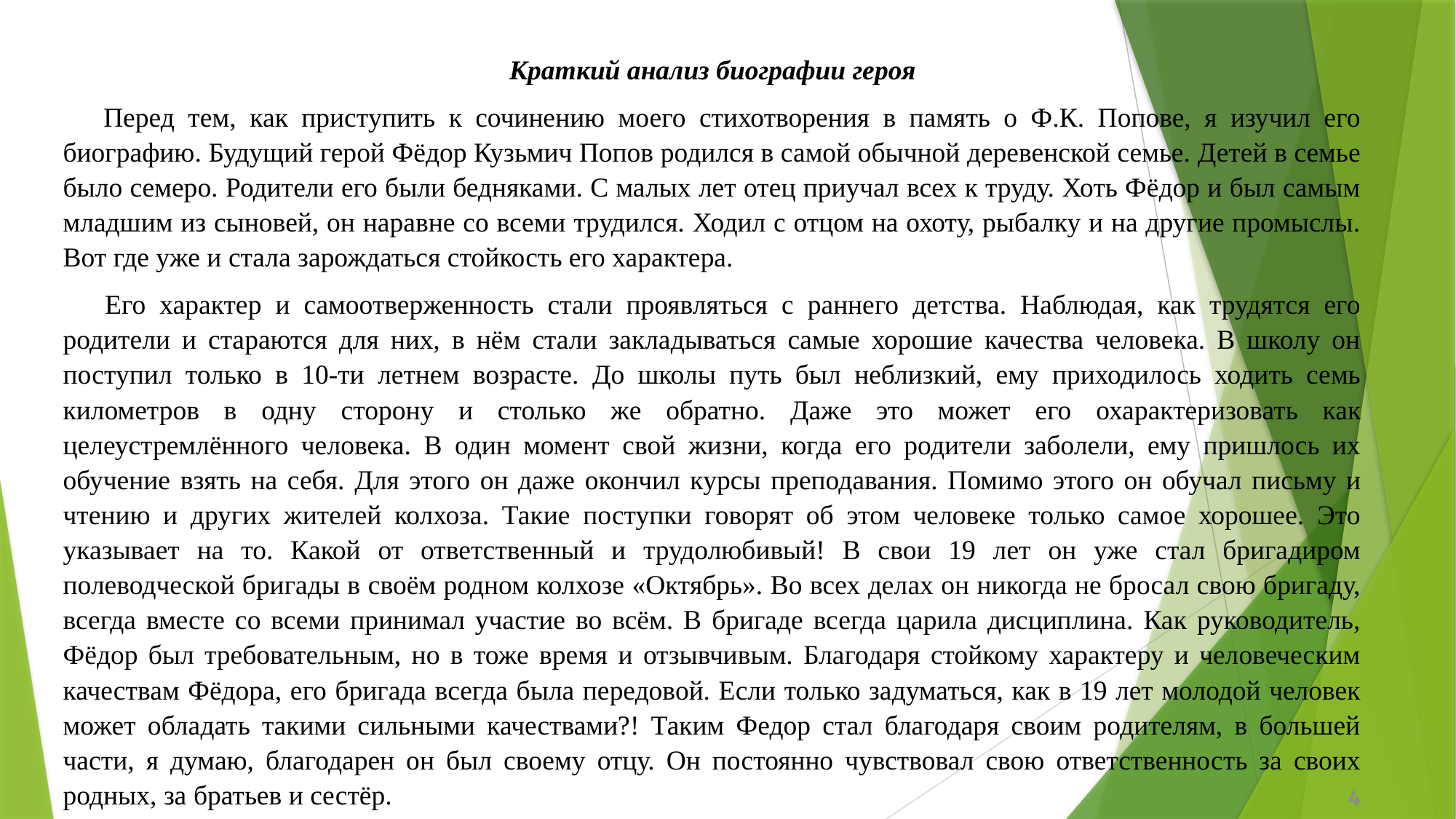

Краткий анализ биографии героя
   Перед тем, как приступить к сочинению моего стихотворения в память о Ф.К. Попове, я изучил его биографию. Будущий герой Фёдор Кузьмич Попов родился в самой обычной деревенской семье. Детей в семье было семеро. Родители его были бедняками. С малых лет отец приучал всех к труду. Хоть Фёдор и был самым младшим из сыновей, он наравне со всеми трудился. Ходил с отцом на охоту, рыбалку и на другие промыслы. Вот где уже и стала зарождаться стойкость его характера.
   Его характер и самоотверженность стали проявляться с раннего детства. Наблюдая, как трудятся его родители и стараются для них, в нём стали закладываться самые хорошие качества человека. В школу он поступил только в 10-ти летнем возрасте. До школы путь был неблизкий, ему приходилось ходить семь километров в одну сторону и столько же обратно. Даже это может его охарактеризовать как целеустремлённого человека. В один момент свой жизни, когда его родители заболели, ему пришлось их обучение взять на себя. Для этого он даже окончил курсы преподавания. Помимо этого он обучал письму и чтению и других жителей колхоза. Такие поступки говорят об этом человеке только самое хорошее. Это указывает на то. Какой от ответственный и трудолюбивый! В свои 19 лет он уже стал бригадиром полеводческой бригады в своём родном колхозе «Октябрь». Во всех делах он никогда не бросал свою бригаду, всегда вместе со всеми принимал участие во всём. В бригаде всегда царила дисциплина. Как руководитель, Фёдор был требовательным, но в тоже время и отзывчивым. Благодаря стойкому характеру и человеческим качествам Фёдора, его бригада всегда была передовой. Если только задуматься, как в 19 лет молодой человек может обладать такими сильными качествами?! Таким Федор стал благодаря своим родителям, в большей части, я думаю, благодарен он был своему отцу. Он постоянно чувствовал свою ответственность за своих родных, за братьев и сестёр.

4